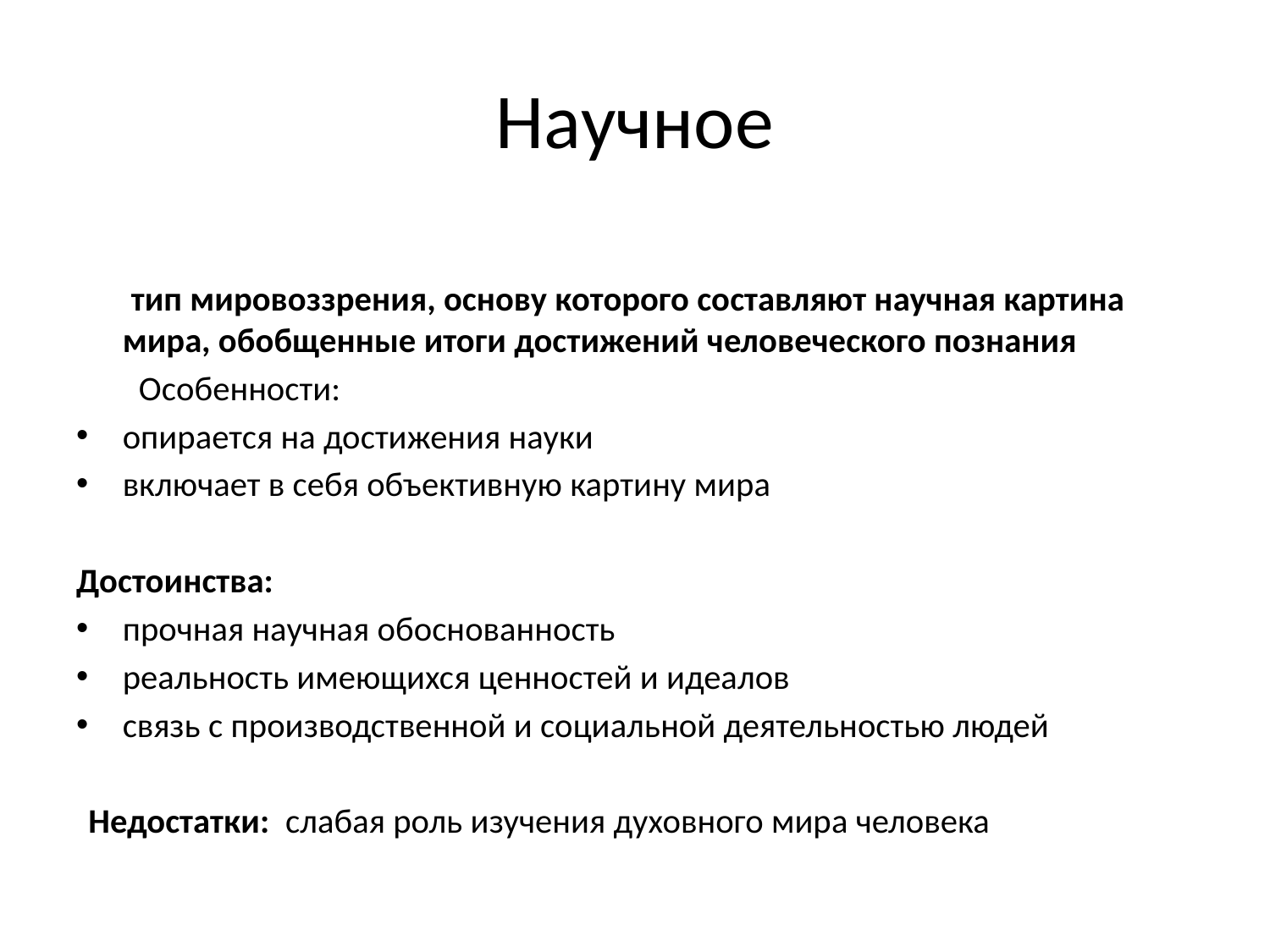

# Научное

       тип мировоззрения, основу которого составляют научная картина мира, обобщенные итоги достижений человеческого познания
        Особенности:
опирается на достижения науки
включает в себя объективную картину мира

Достоинства:
прочная научная обоснованность
реальность имеющихся ценностей и идеалов
связь с производственной и социальной деятельностью людей

Недостатки:  слабая роль изучения духовного мира человека